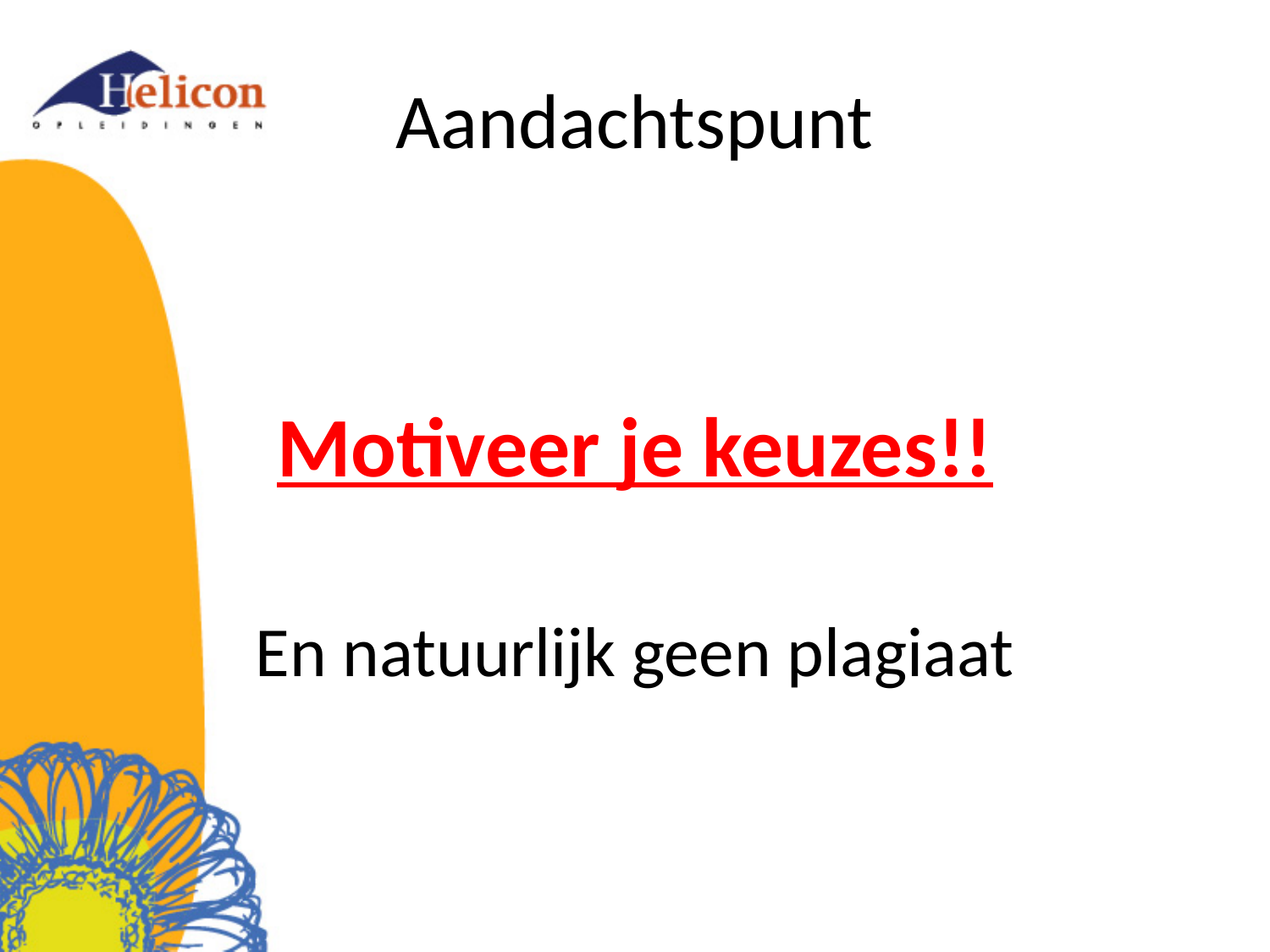

# Aandachtspunt

Motiveer je keuzes!!

En natuurlijk geen plagiaat